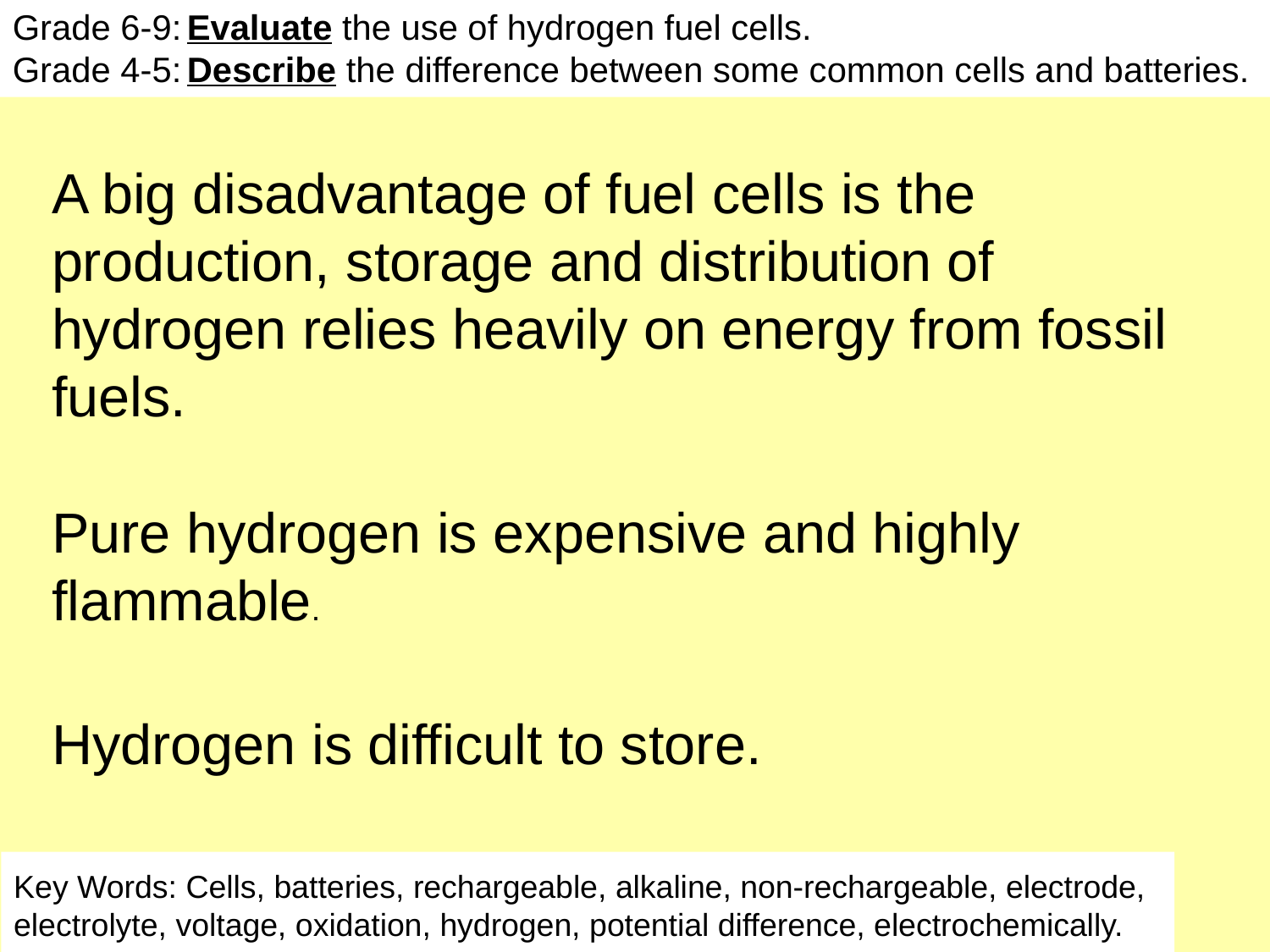

Aspire: Evaluate the use of hydrogen fuel cells.
Challenge: Describe some common cells and batteries.
Grade 6-9: Evaluate the use of hydrogen fuel cells.
Grade 4-5: Describe the difference between some common cells and batteries.
A big disadvantage of fuel cells is the production, storage and distribution of hydrogen relies heavily on energy from fossil fuels.
Pure hydrogen is expensive and highly flammable.

Hydrogen is difficult to store.
Key Words: Cells, batteries, rechargeable, alkaline, non-rechargeable, electrode,
electrolyte, voltage, oxidation, hydrogen, potential difference, electrochemically.